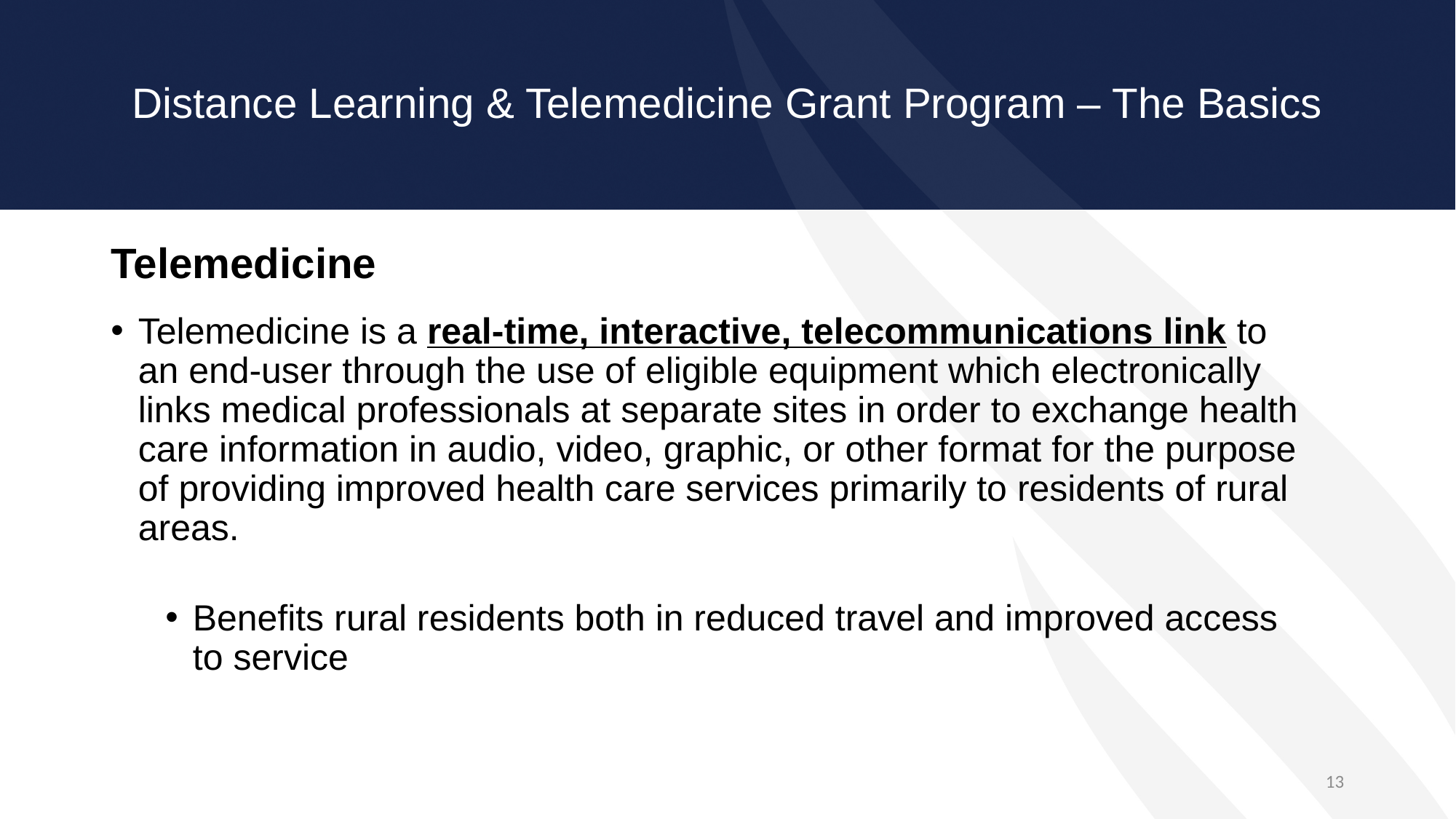

# Distance Learning & Telemedicine Grant Program – The Basics
Telemedicine
Telemedicine is a real-time, interactive, telecommunications link to an end-user through the use of eligible equipment which electronically links medical professionals at separate sites in order to exchange health care information in audio, video, graphic, or other format for the purpose of providing improved health care services primarily to residents of rural areas.
Benefits rural residents both in reduced travel and improved access to service
13